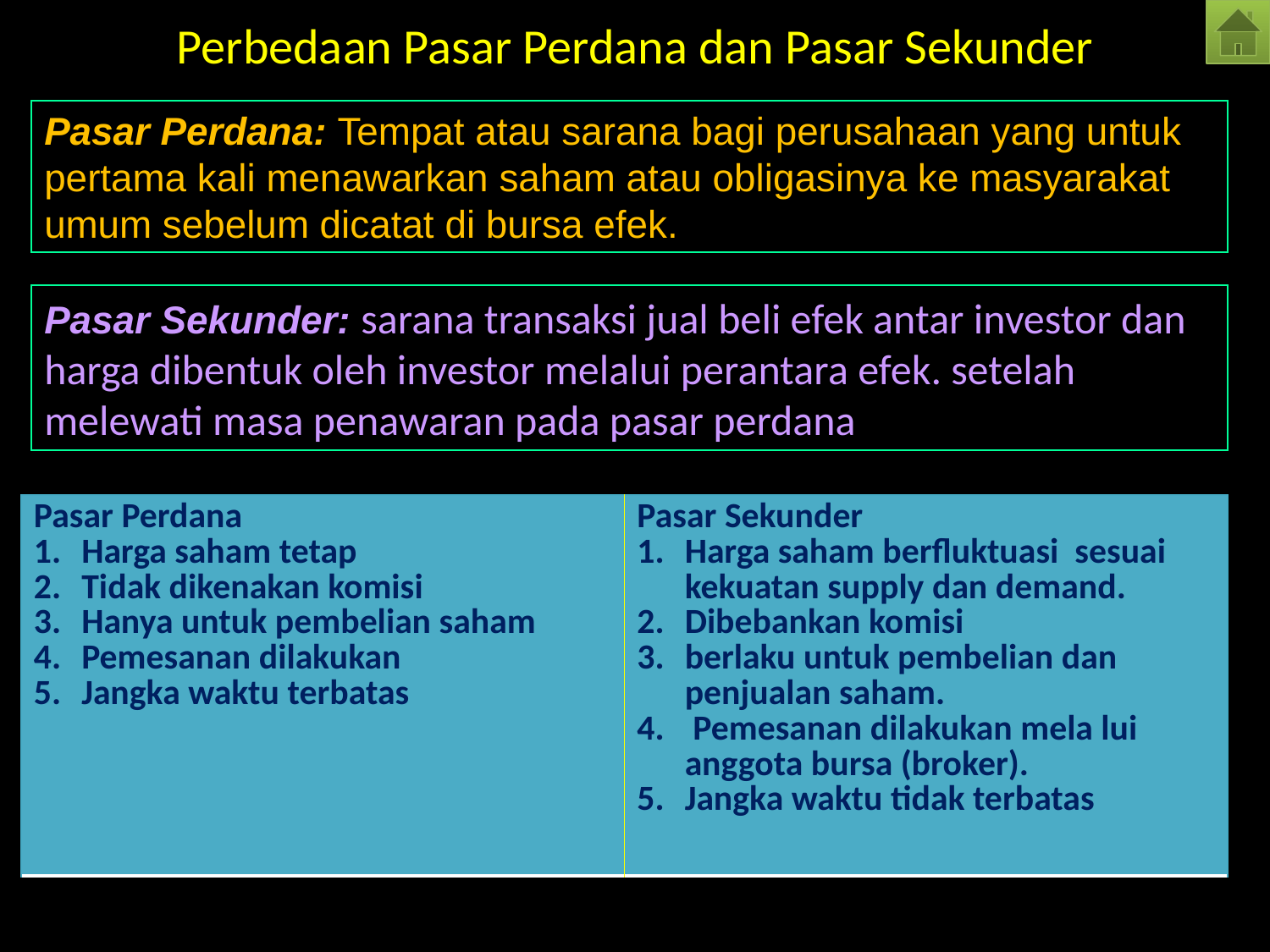

# Perbedaan Pasar Perdana dan Pasar Sekunder

Pasar Perdana: Tempat atau sarana bagi perusahaan yang untuk pertama kali menawarkan saham atau obligasinya ke masyarakat umum sebelum dicatat di bursa efek.
Pasar Sekunder: sarana transaksi jual beli efek antar investor dan harga dibentuk oleh investor melalui perantara efek. setelah melewati masa penawaran pada pasar perdana
| Pasar Perdana Harga saham tetap Tidak dikenakan komisi Hanya untuk pembelian saham Pemesanan dilakukan Jangka waktu terbatas | Pasar Sekunder Harga saham berfluktuasi sesuai kekuatan supply dan demand. Dibebankan komisi berlaku untuk pembelian dan penjualan saham. Pemesanan dilakukan mela lui anggota bursa (broker). Jangka waktu tidak terbatas |
| --- | --- |